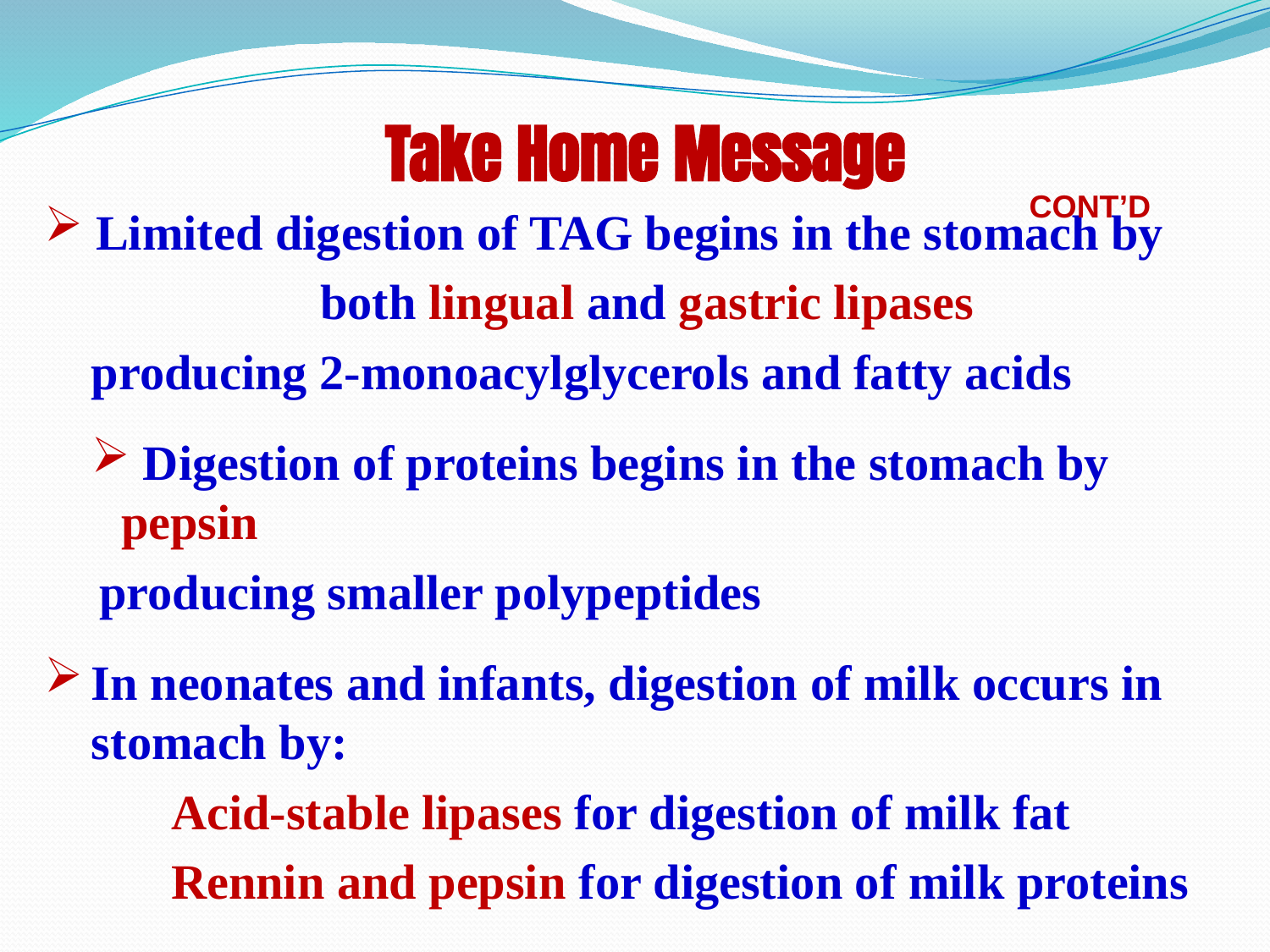

# Take Home Message
CONT’D
 Limited digestion of TAG begins in the stomach by
both lingual and gastric lipases
producing 2-monoacylglycerols and fatty acids
 Digestion of proteins begins in the stomach by pepsin
producing smaller polypeptides
In neonates and infants, digestion of milk occurs in stomach by:
	Acid-stable lipases for digestion of milk fat
	Rennin and pepsin for digestion of milk proteins